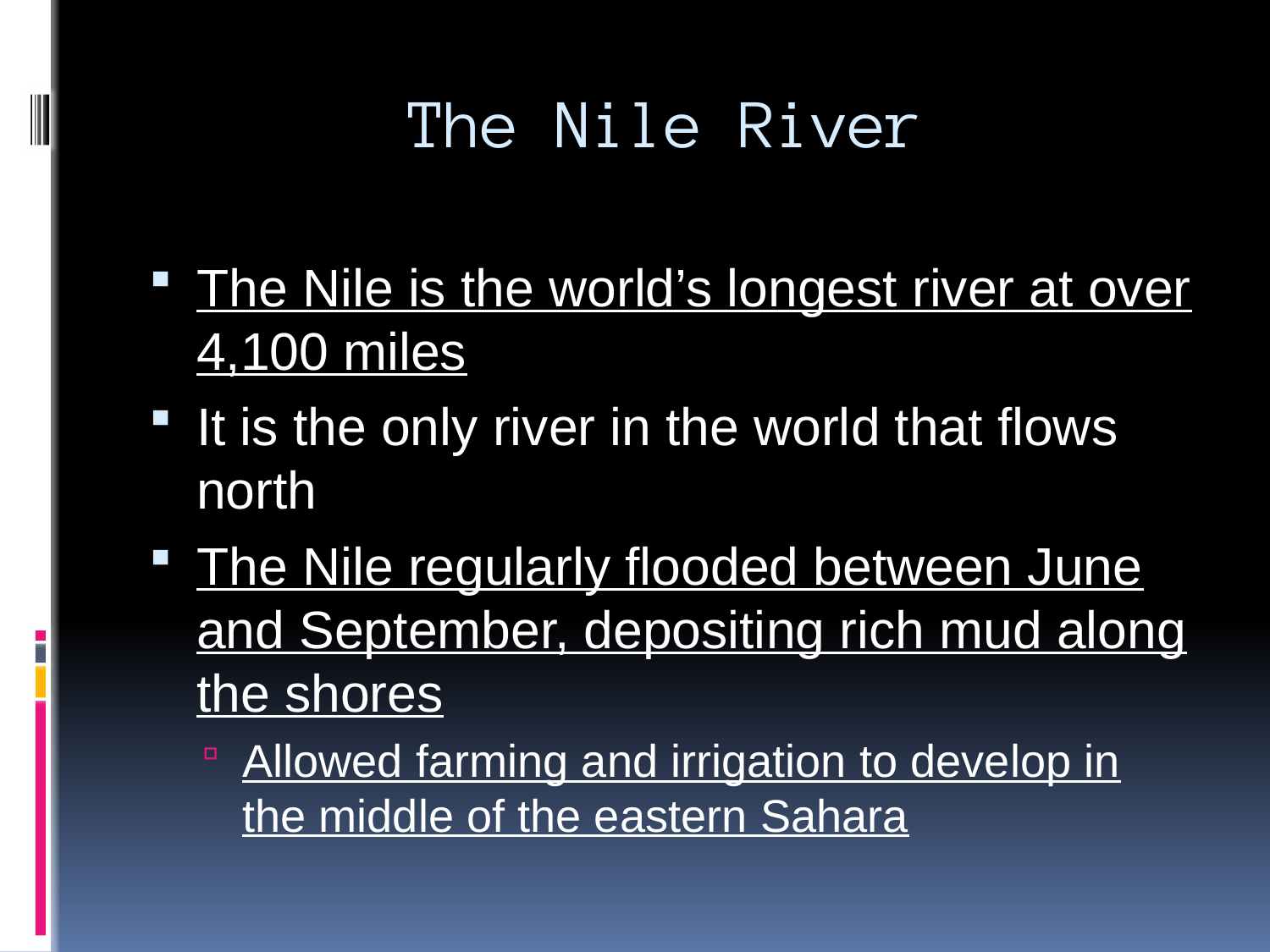

# The Nile River
The Nile is the world’s longest river at over 4,100 miles
It is the only river in the world that flows north
The Nile regularly flooded between June and September, depositing rich mud along the shores
Allowed farming and irrigation to develop in the middle of the eastern Sahara